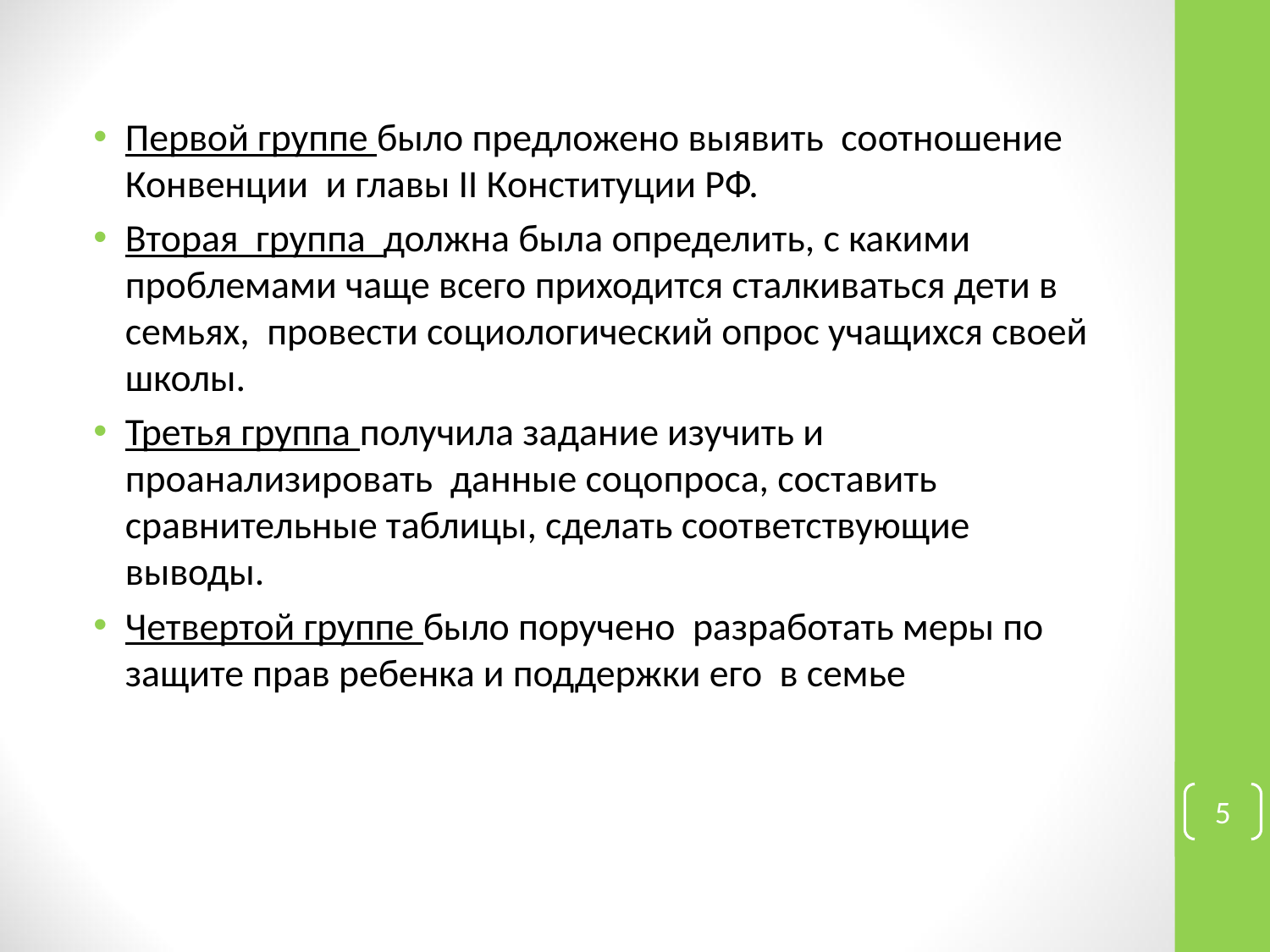

Первой группе было предложено выявить  соотношение Конвенции  и главы II Конституции РФ.
Вторая  группа  должна была определить, с какими проблемами чаще всего приходится сталкиваться дети в семьях,  провести социологический опрос учащихся своей школы.
Третья группа получила задание изучить и проанализировать  данные соцопроса, составить сравнительные таблицы, сделать соответствующие выводы.
Четвертой группе было поручено  разработать меры по защите прав ребенка и поддержки его  в семье

5